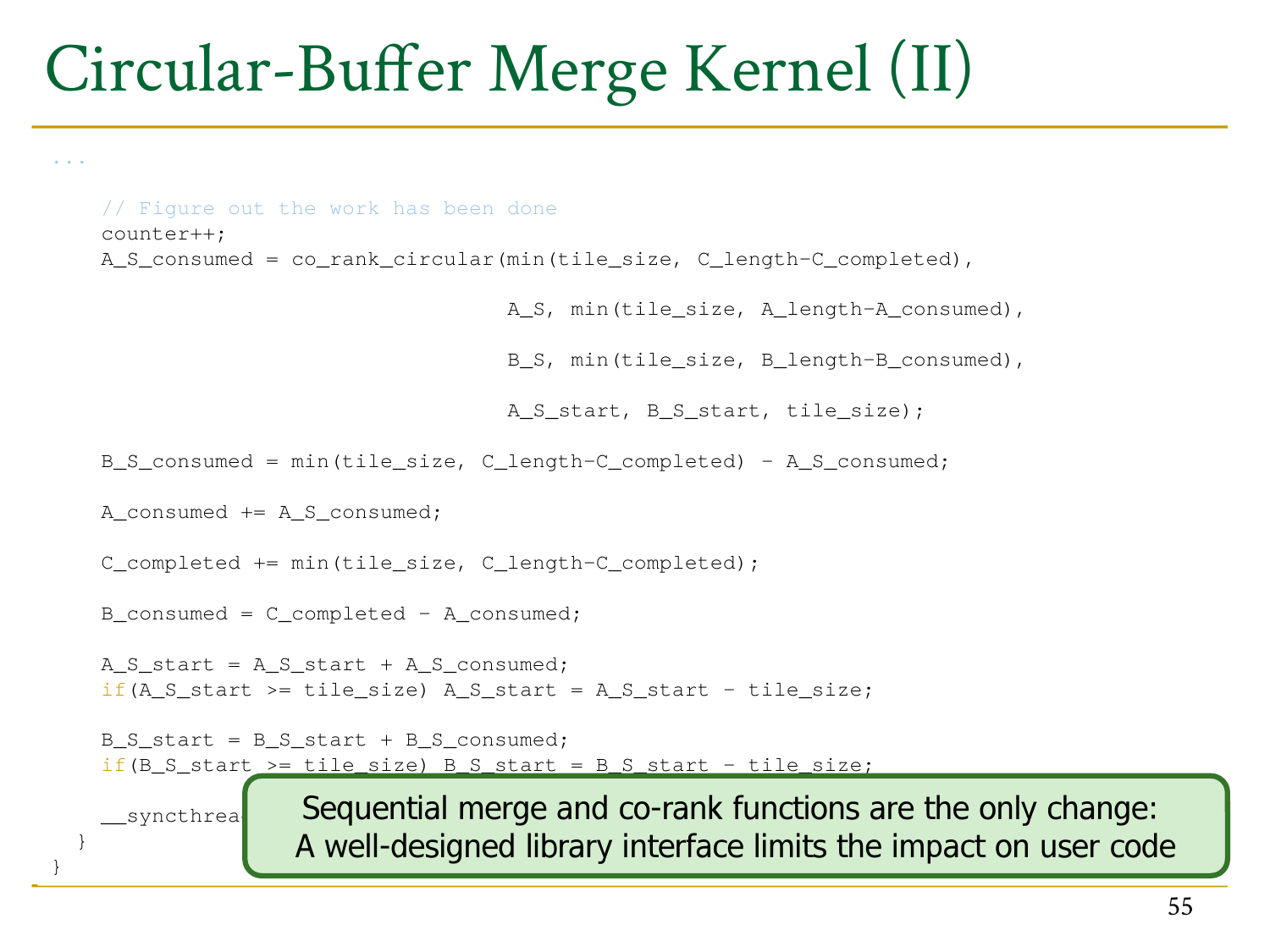

# Circular-Buffer Merge Kernel (II)
...

    // Figure out the work has been done
    counter++;
    A_S_consumed = co_rank_circular(min(tile_size, C_length-C_completed),
                                    A_S, min(tile_size, A_length-A_consumed),
                                    B_S, min(tile_size, B_length-B_consumed),
                                    A_S_start, B_S_start, tile_size);

    B_S_consumed = min(tile_size, C_length-C_completed) - A_S_consumed;

    A_consumed += A_S_consumed;

    C_completed += min(tile_size, C_length-C_completed);

    B_consumed = C_completed - A_consumed;

    A_S_start = A_S_start + A_S_consumed;
    if(A_S_start >= tile_size) A_S_start = A_S_start - tile_size;

    B_S_start = B_S_start + B_S_consumed;
    if(B_S_start >= tile_size) B_S_start = B_S_start - tile_size;

    __syncthreads();
  }
}

Sequential merge and co-rank functions are the only change:
A well-designed library interface limits the impact on user code
55